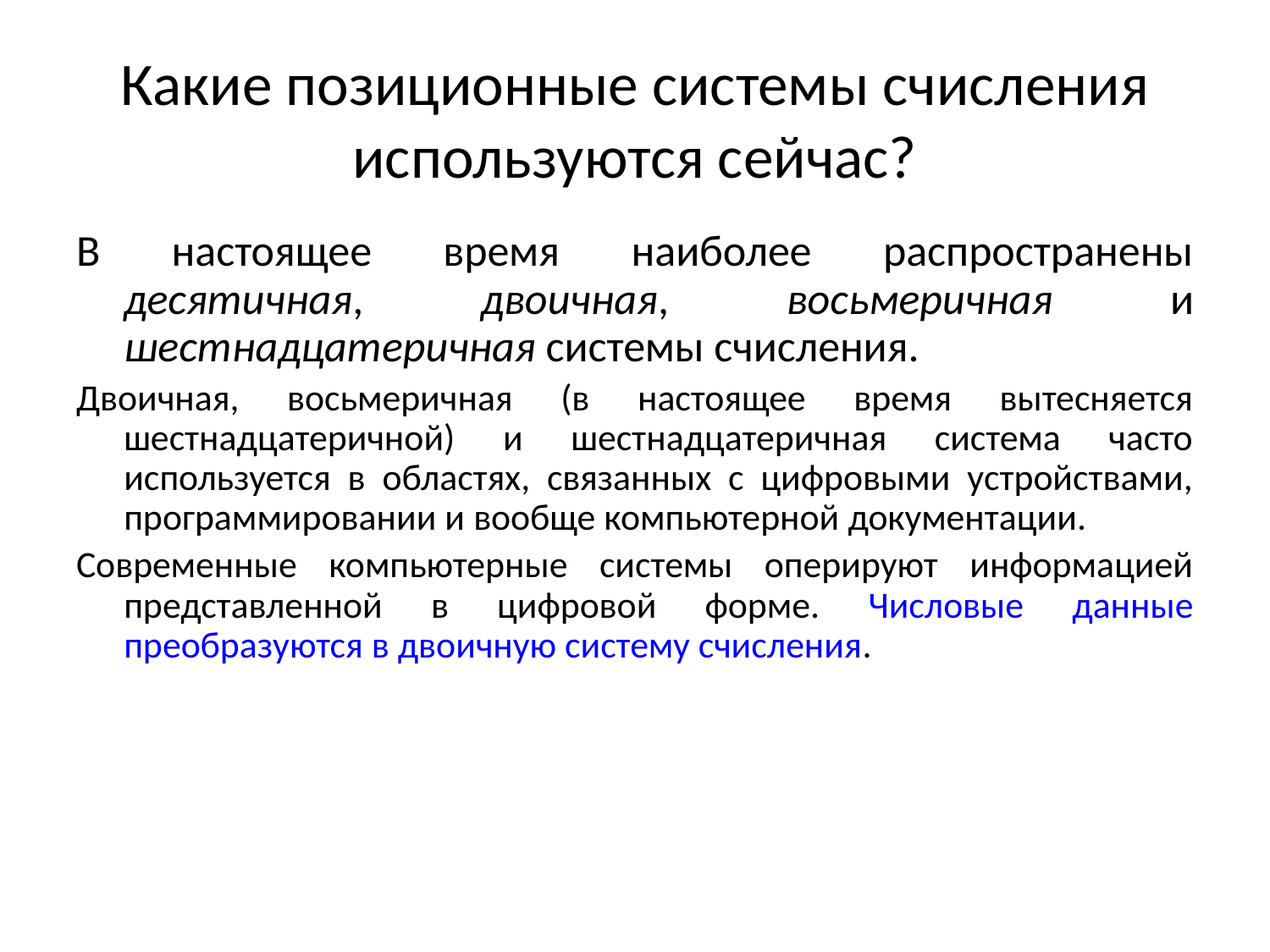

# Какие позиционные системы счисления используются сейчас?
В настоящее время наиболее распространены десятичная, двоичная, восьмеричная и шестнадцатеричная системы счисления.
Двоичная, восьмеричная (в настоящее время вытесняется шестнадцатеричной) и шестнадцатеричная система часто используется в областях, связанных с цифровыми устройствами, программировании и вообще компьютерной документации.
Современные компьютерные системы оперируют информацией представленной в цифровой форме. Числовые данные преобразуются в двоичную систему счисления.